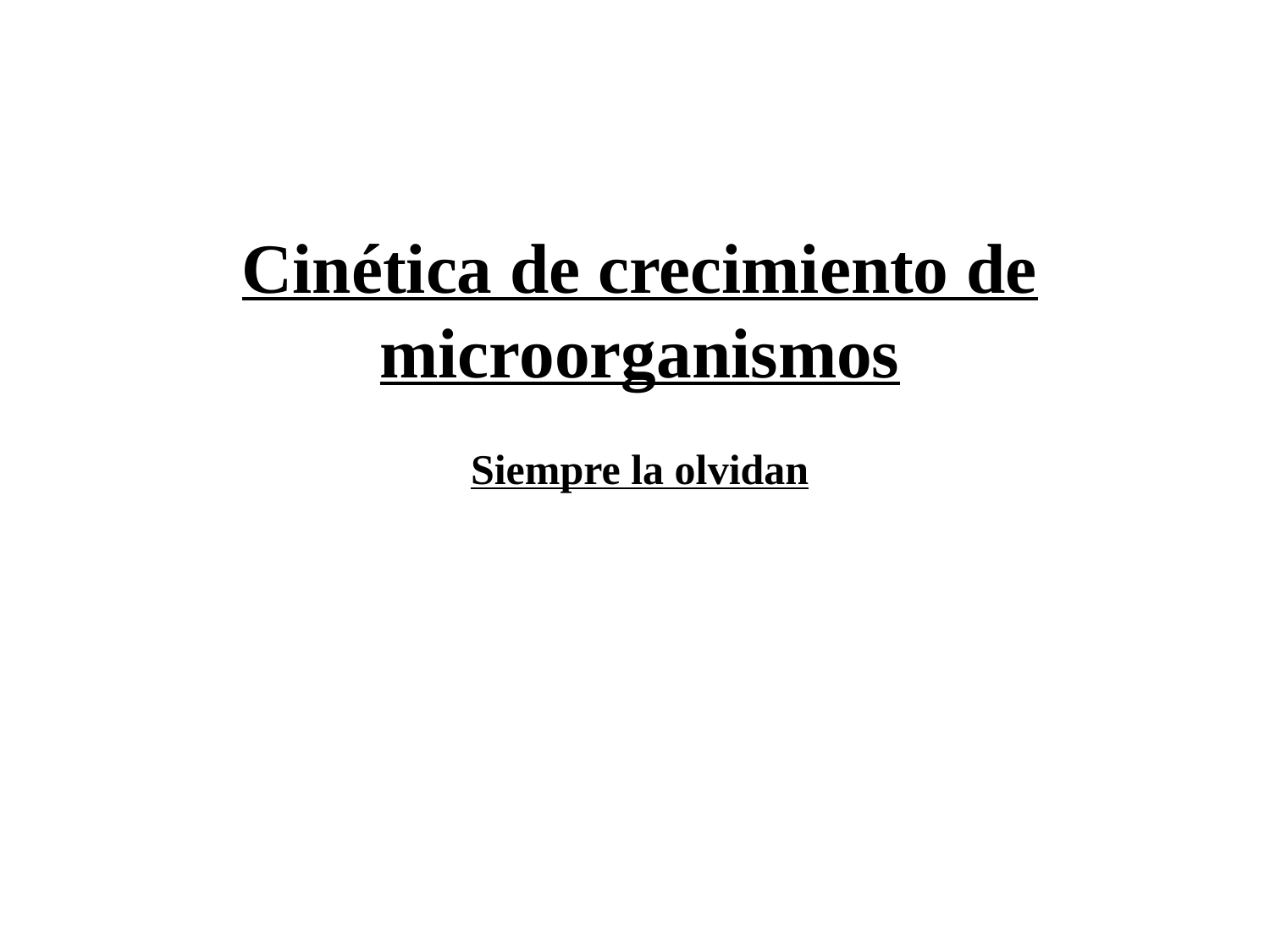

Cinética de crecimiento de microorganismos

Siempre la olvidan